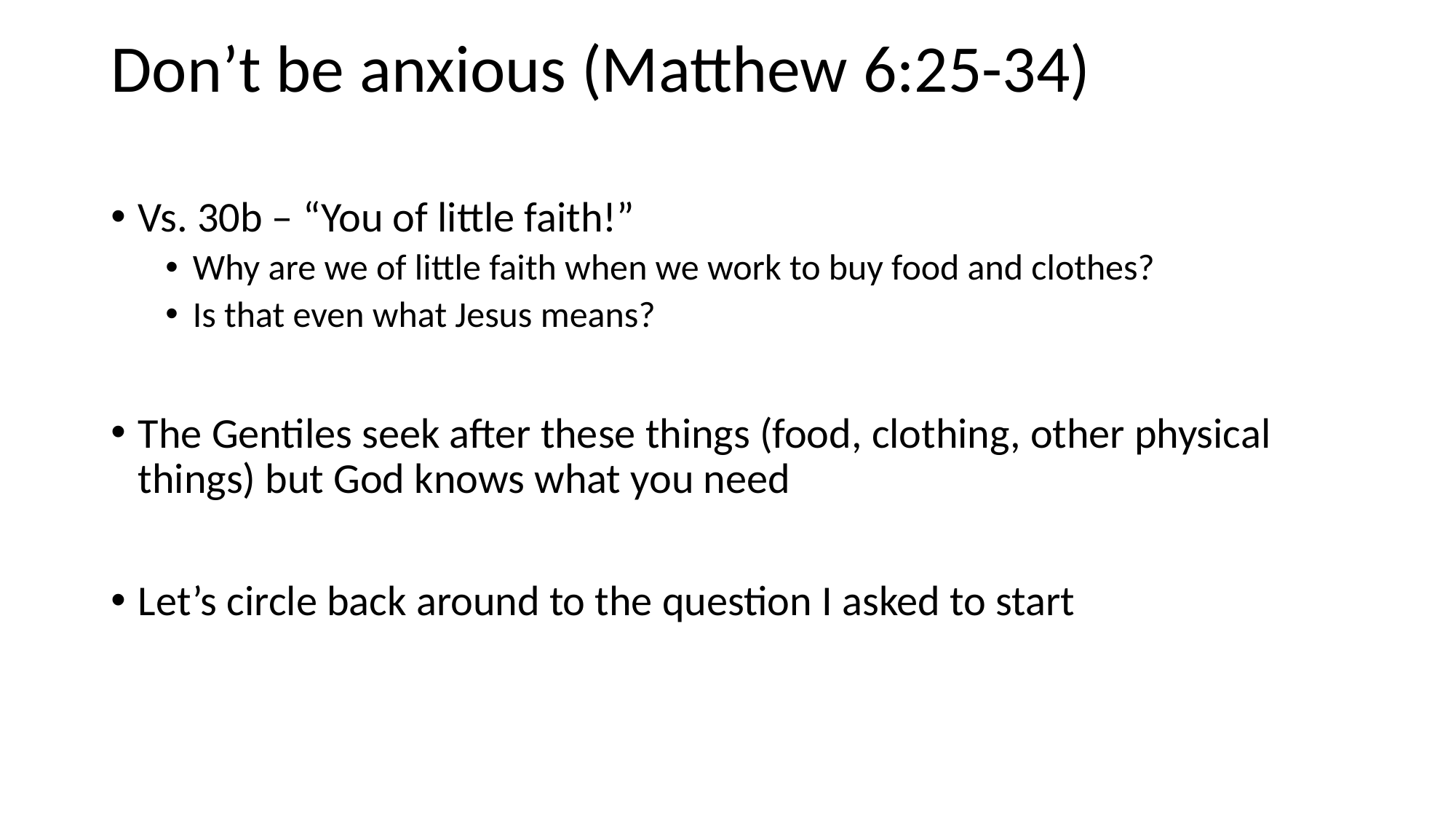

# Don’t be anxious (Matthew 6:25-34)

Vs. 30b – “You of little faith!”
Why are we of little faith when we work to buy food and clothes?
Is that even what Jesus means?

The Gentiles seek after these things (food, clothing, other physical things) but God knows what you need

Let’s circle back around to the question I asked to start